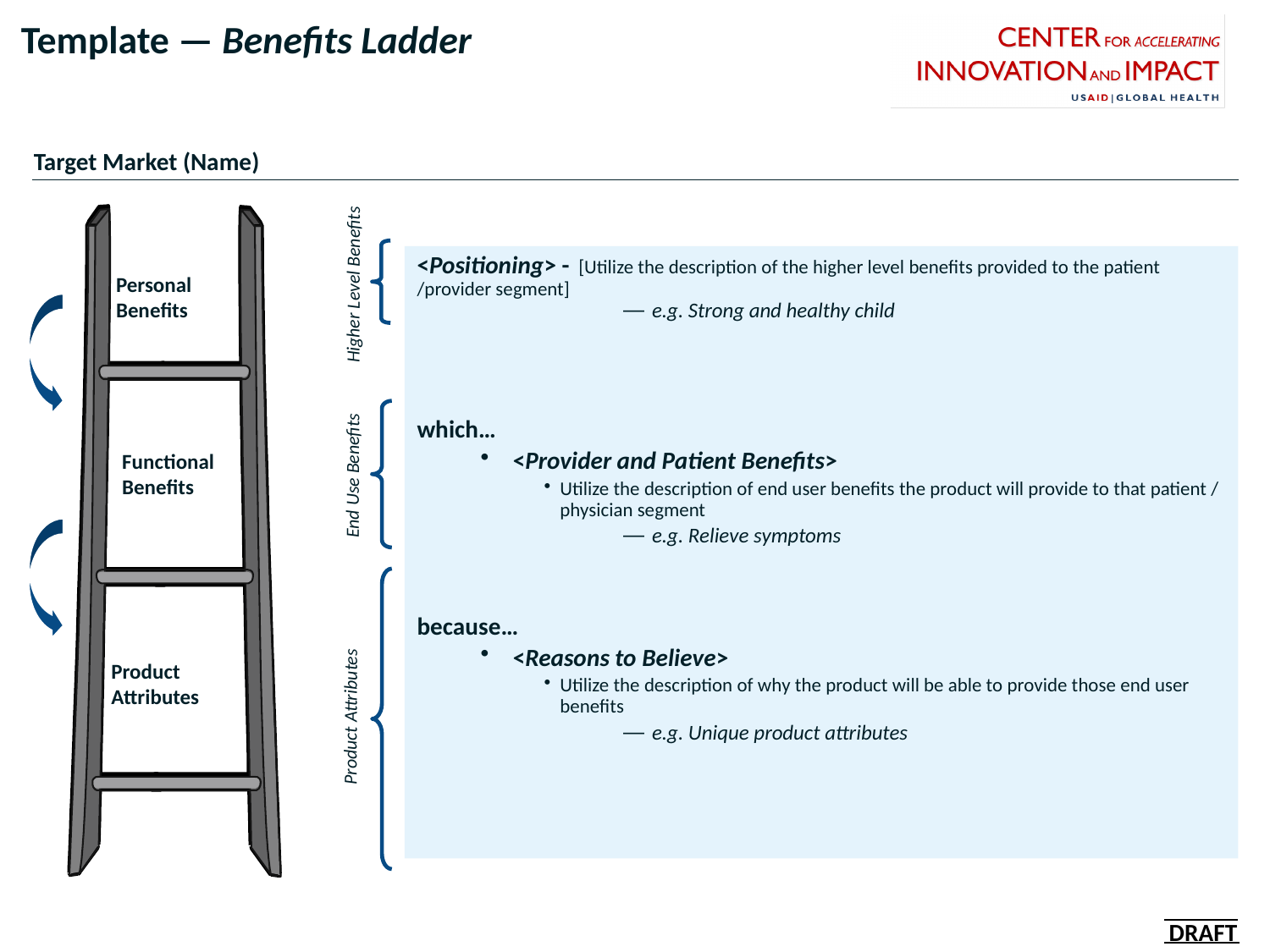

# Template — Benefits Ladder
Target Market (Name)

Personal Benefits

Functional Benefits

Product Attributes

<Positioning> -  [Utilize the description of the higher level benefits provided to the patient /provider segment]
 e.g. Strong and healthy child

which…
<Provider and Patient Benefits>
Utilize the description of end user benefits the product will provide to that patient / physician segment
 e.g. Relieve symptoms

because…
<Reasons to Believe>
Utilize the description of why the product will be able to provide those end user benefits
 e.g. Unique product attributes

Higher Level Benefits

End Use Benefits

Product Attributes